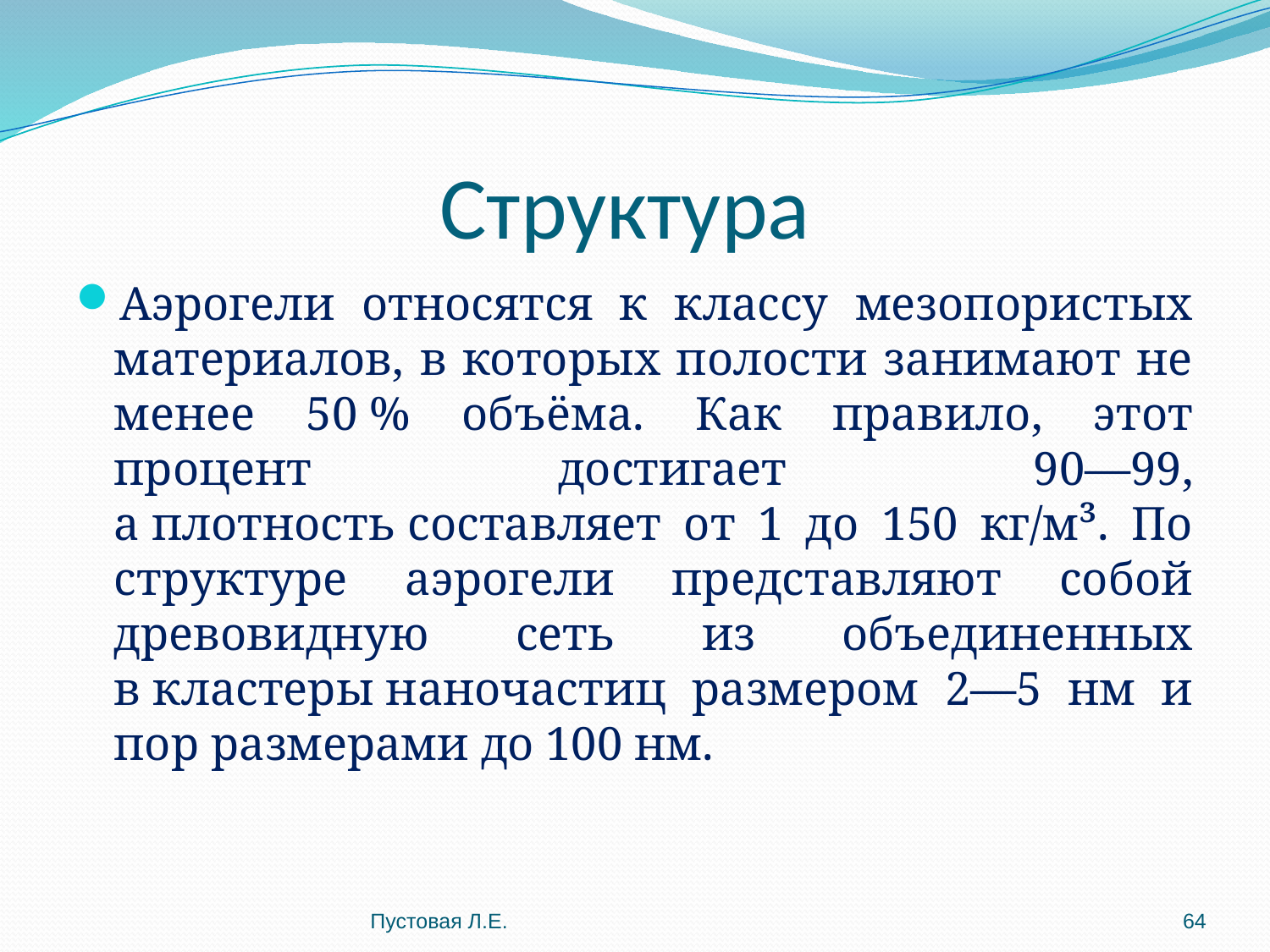

# Структура
Аэрогели относятся к классу мезопористых материалов, в которых полости занимают не менее 50 % объёма. Как правило, этот процент достигает 90—99, а плотность составляет от 1 до 150 кг/м³. По структуре аэрогели представляют собой древовидную сеть из объединенных в кластеры наночастиц размером 2—5 нм и пор размерами до 100 нм.
Пустовая Л.Е.
64